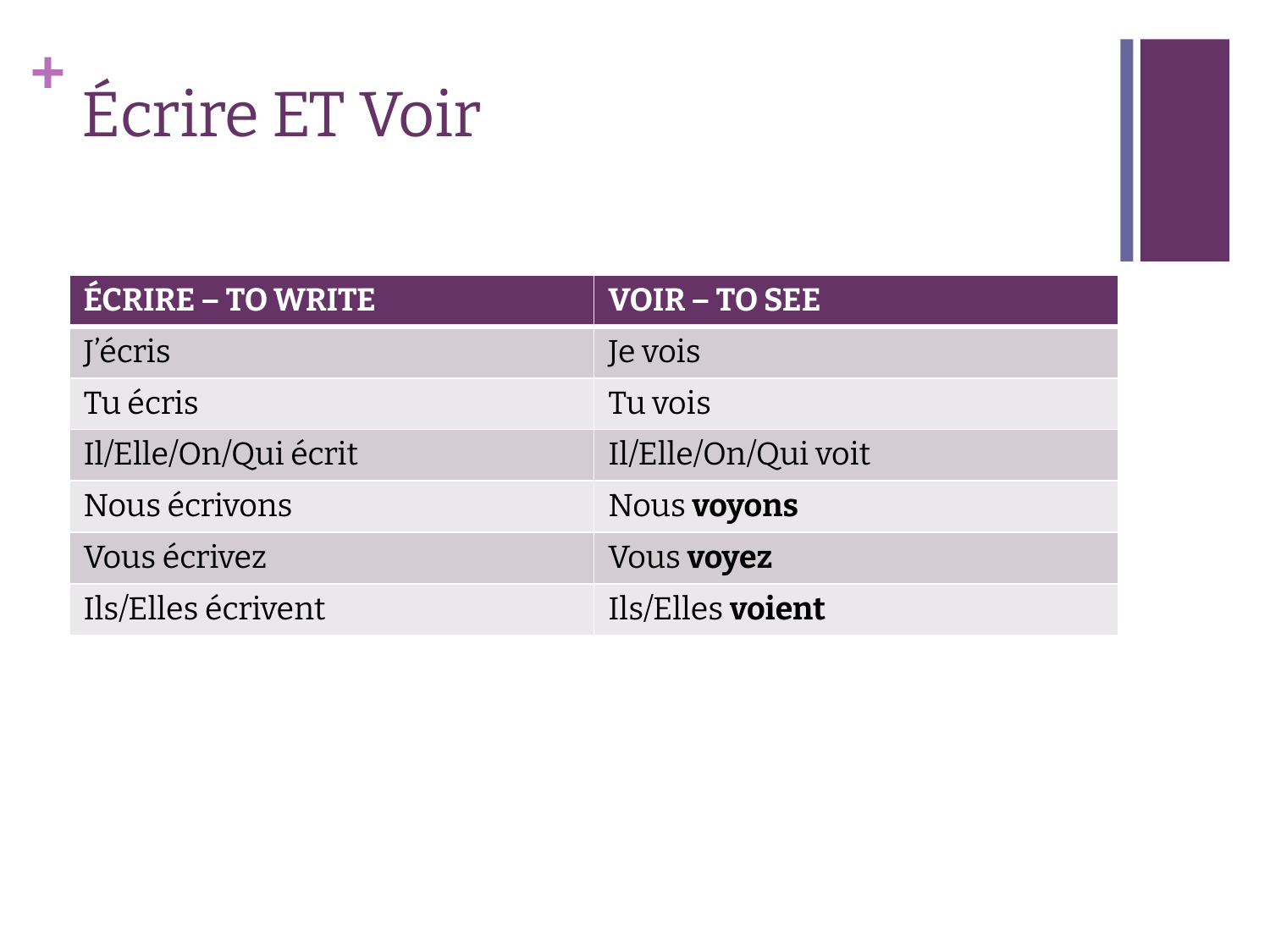

# Écrire ET Voir
| ÉCRIRE – TO WRITE | VOIR – TO SEE |
| --- | --- |
| J’écris | Je vois |
| Tu écris | Tu vois |
| Il/Elle/On/Qui écrit | Il/Elle/On/Qui voit |
| Nous écrivons | Nous voyons |
| Vous écrivez | Vous voyez |
| Ils/Elles écrivent | Ils/Elles voient |